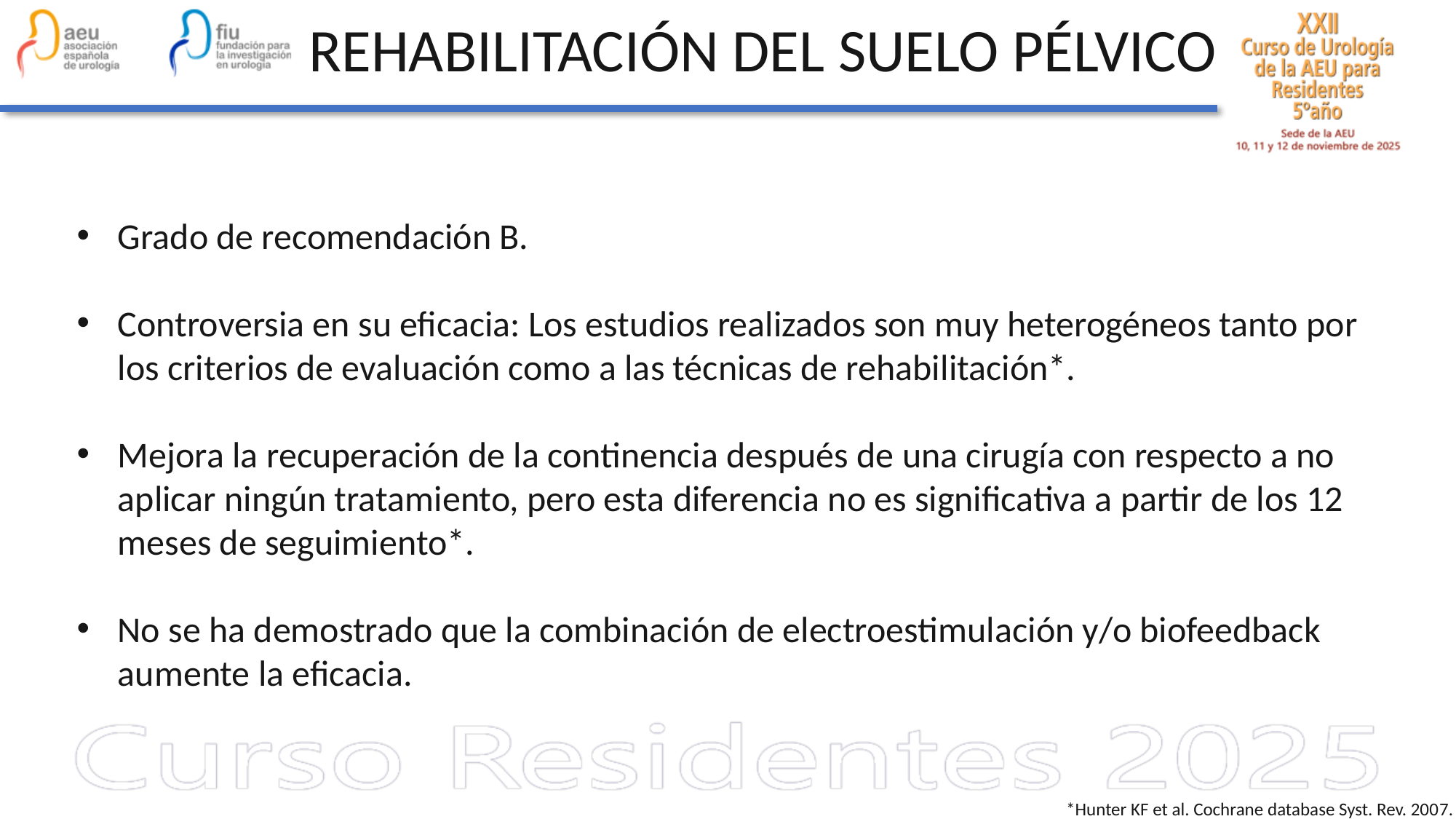

REHABILITACIÓN DEL SUELO PÉLVICO
Grado de recomendación B.

Controversia en su eficacia: Los estudios realizados son muy heterogéneos tanto por los criterios de evaluación como a las técnicas de rehabilitación*.

Mejora la recuperación de la continencia después de una cirugía con respecto a no aplicar ningún tratamiento, pero esta diferencia no es significativa a partir de los 12 meses de seguimiento*.

No se ha demostrado que la combinación de electroestimulación y/o biofeedback aumente la eficacia.

*Hunter KF et al. Cochrane database Syst. Rev. 2007.